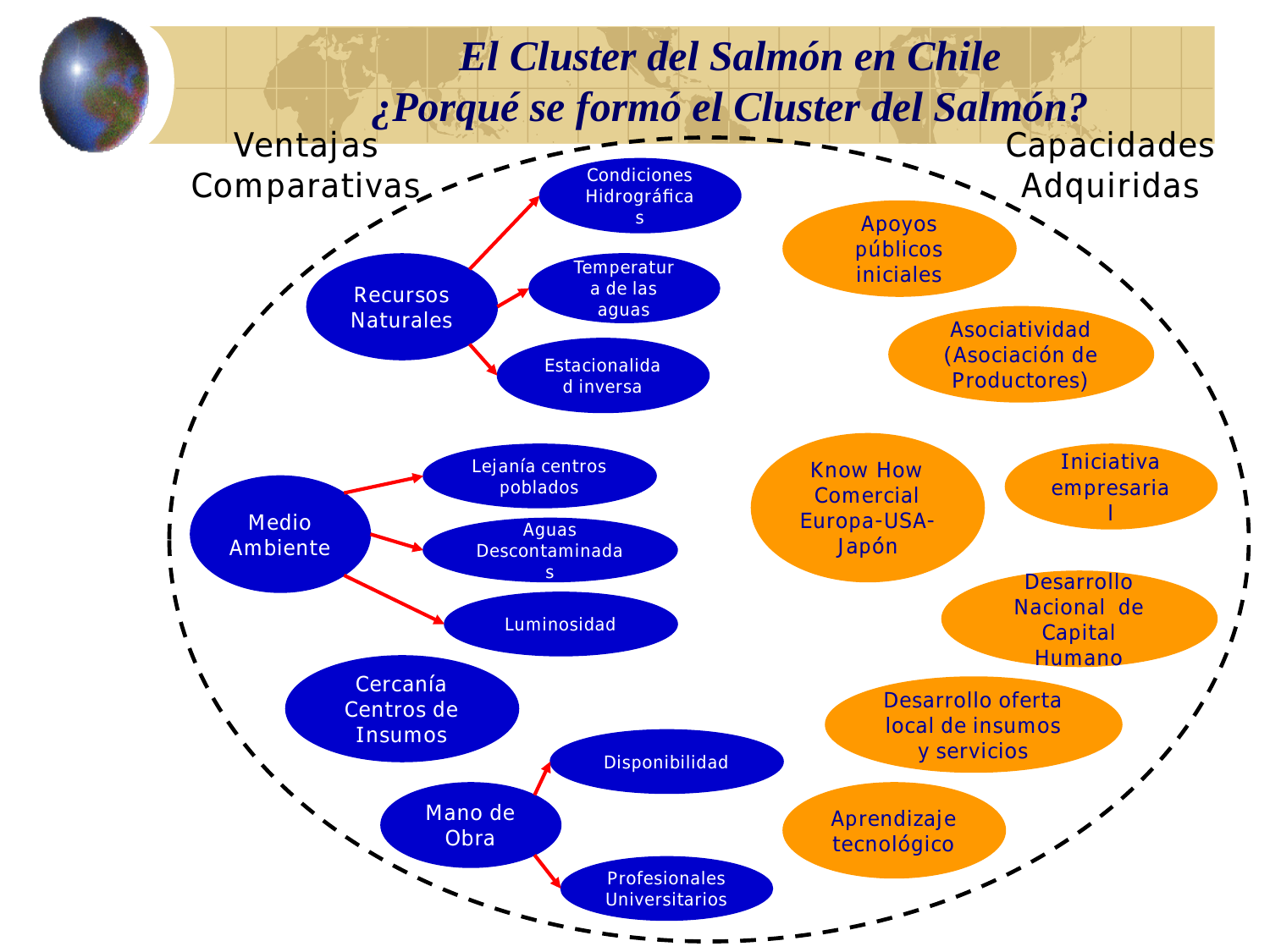

# El Cluster del Salmón en Chile ¿Porqué se formó el Cluster del Salmón?
Ventajas Comparativas
Condiciones Hidrográficas
Recursos Naturales
Temperatura de las aguas
Estacionalidad inversa
Lejanía centros poblados
Medio Ambiente
Aguas Descontaminadas
Luminosidad
Cercanía Centros de
Insumos
Disponibilidad
Mano de Obra
Profesionales Universitarios

Capacidades Adquiridas
Apoyos públicos iniciales
Asociatividad (Asociación de Productores)
Know How Comercial Europa-USA-Japón
Iniciativa empresarial
Desarrollo Nacional  de Capital Humano
Desarrollo oferta local de insumos y servicios
Aprendizaje tecnológico